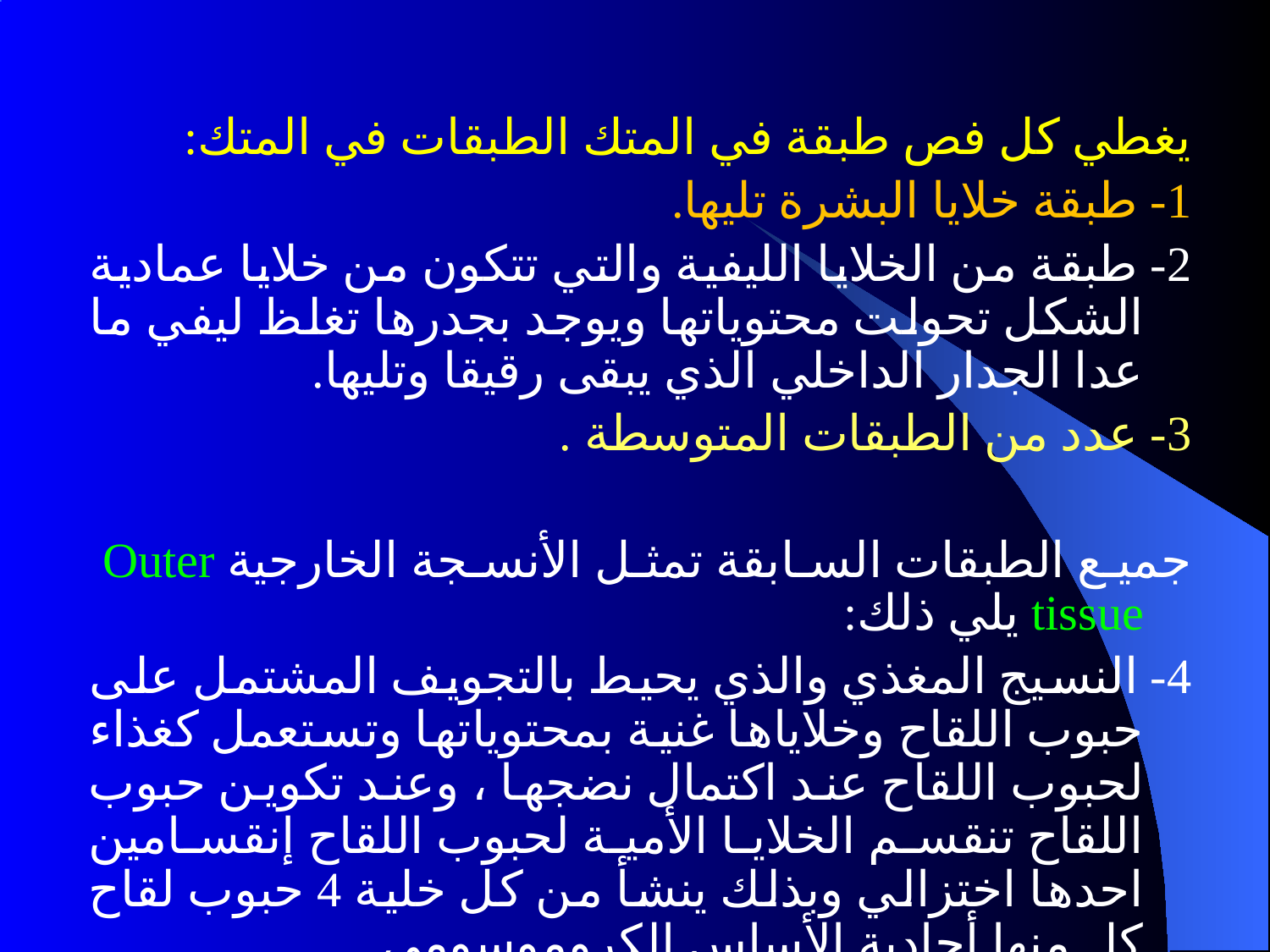

يغطي كل فص طبقة في المتك الطبقات في المتك:
1- طبقة خلايا البشرة تليها.
2- طبقة من الخلايا الليفية والتي تتكون من خلايا عمادية الشكل تحولت محتوياتها ويوجد بجدرها تغلظ ليفي ما عدا الجدار الداخلي الذي يبقى رقيقا وتليها.
3- عدد من الطبقات المتوسطة .

جميع الطبقات السابقة تمثل الأنسجة الخارجية Outer tissue يلي ذلك:
4- النسيج المغذي والذي يحيط بالتجويف المشتمل على حبوب اللقاح وخلاياها غنية بمحتوياتها وتستعمل كغذاء لحبوب اللقاح عند اكتمال نضجها ، وعند تكوين حبوب اللقاح تنقسم الخلايا الأمية لحبوب اللقاح إنقسامين احدها اختزالي وبذلك ينشأ من كل خلية 4 حبوب لقاح كل منها أحادية الأساس الكروموسومي.